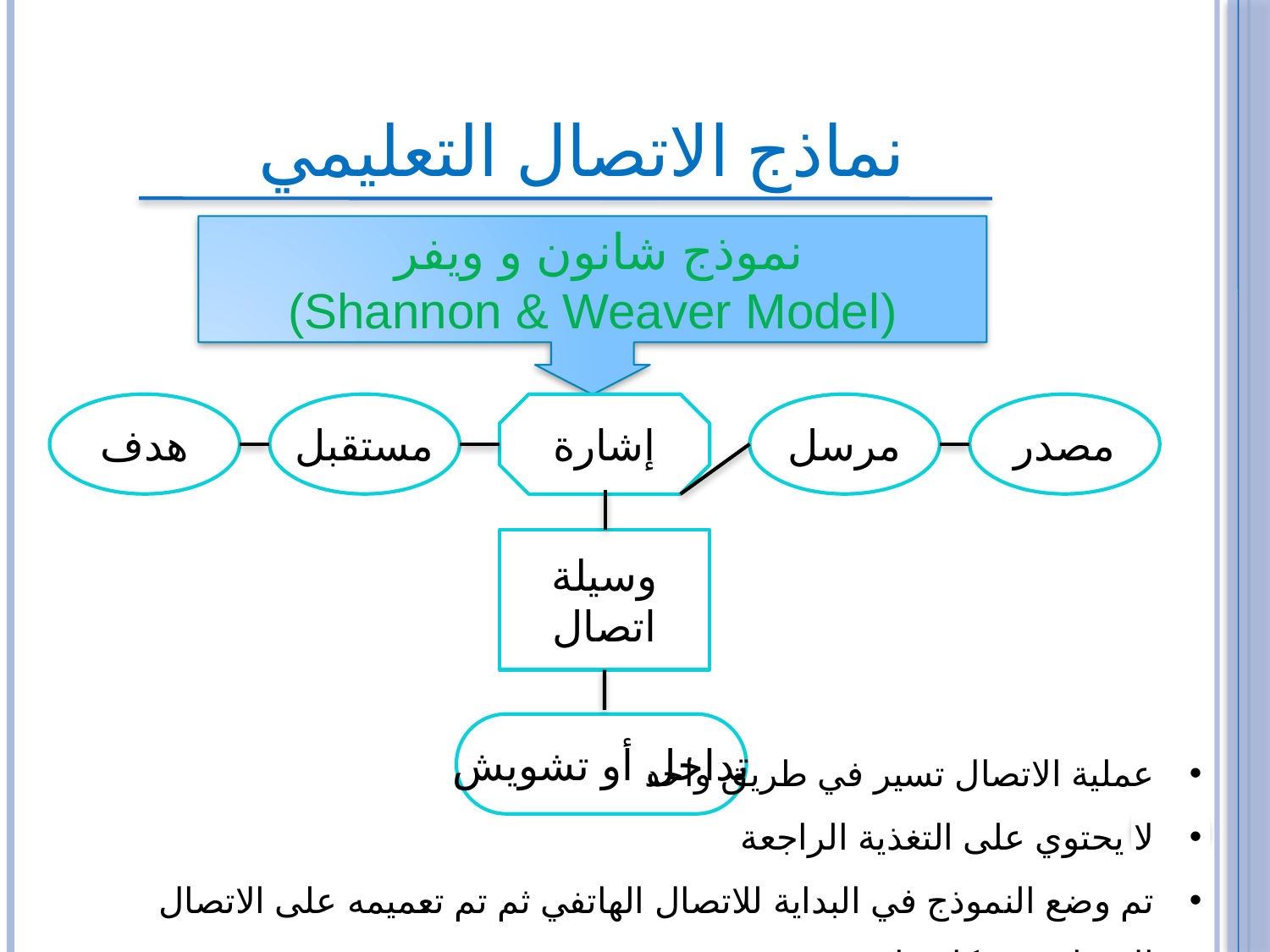

نماذج الاتصال التعليمي
نموذج شانون و ويفر
(Shannon & Weaver Model)

هدف
مستقبل
إشارة
مرسل
مصدر
وسيلة
اتصال
تداخل أو تشويش
عملية الاتصال تسير في طريق واحد
لا يحتوي على التغذية الراجعة
تم وضع النموذج في البداية للاتصال الهاتفي ثم تم تعميمه على الاتصال الإنساني بشكل عام

9